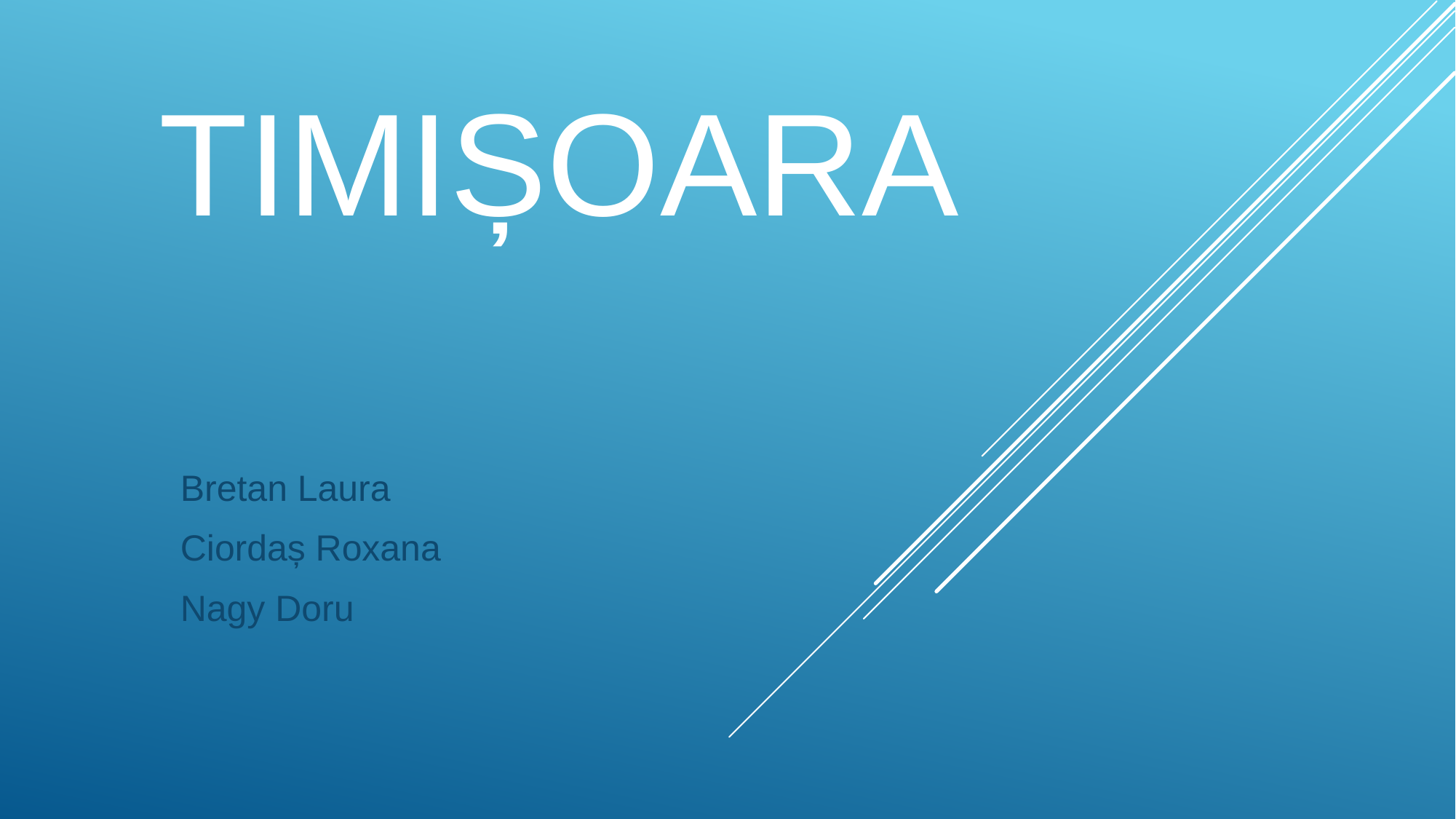

# TIMIșOARA
Bretan Laura
Ciordaș Roxana
Nagy Doru